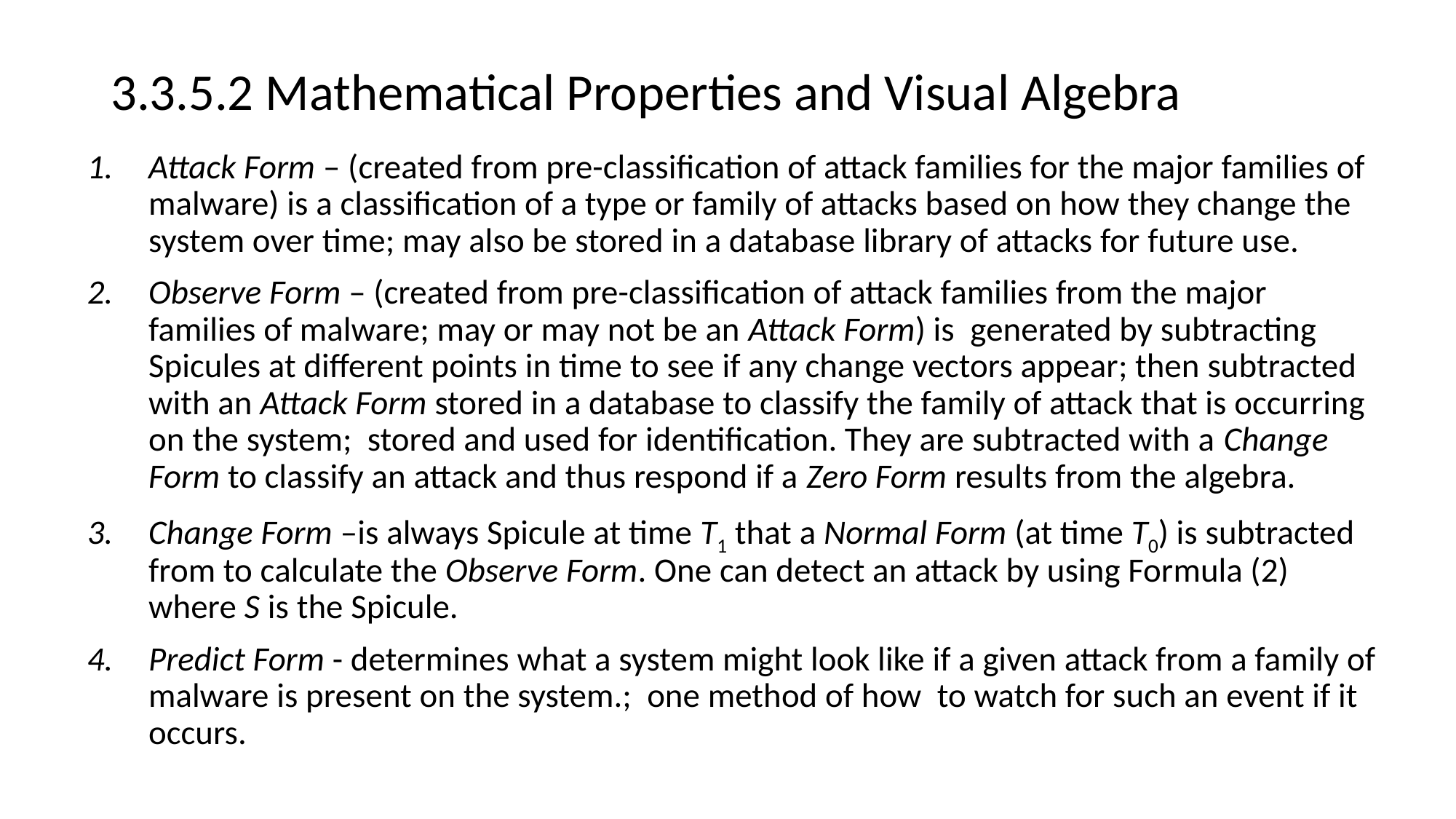

# 3.3.5.2 Mathematical Properties and Visual Algebra
Attack Form – (created from pre-classification of attack families for the major families of malware) is a classification of a type or family of attacks based on how they change the system over time; may also be stored in a database library of attacks for future use.
Observe Form – (created from pre-classification of attack families from the major families of malware; may or may not be an Attack Form) is  generated by subtracting Spicules at different points in time to see if any change vectors appear; then subtracted with an Attack Form stored in a database to classify the family of attack that is occurring on the system;  stored and used for identification. They are subtracted with a Change Form to classify an attack and thus respond if a Zero Form results from the algebra.
Change Form –is always Spicule at time T1 that a Normal Form (at time T0) is subtracted from to calculate the Observe Form. One can detect an attack by using Formula (2) where S is the Spicule.
Predict Form - determines what a system might look like if a given attack from a family of malware is present on the system.;  one method of how  to watch for such an event if it occurs.